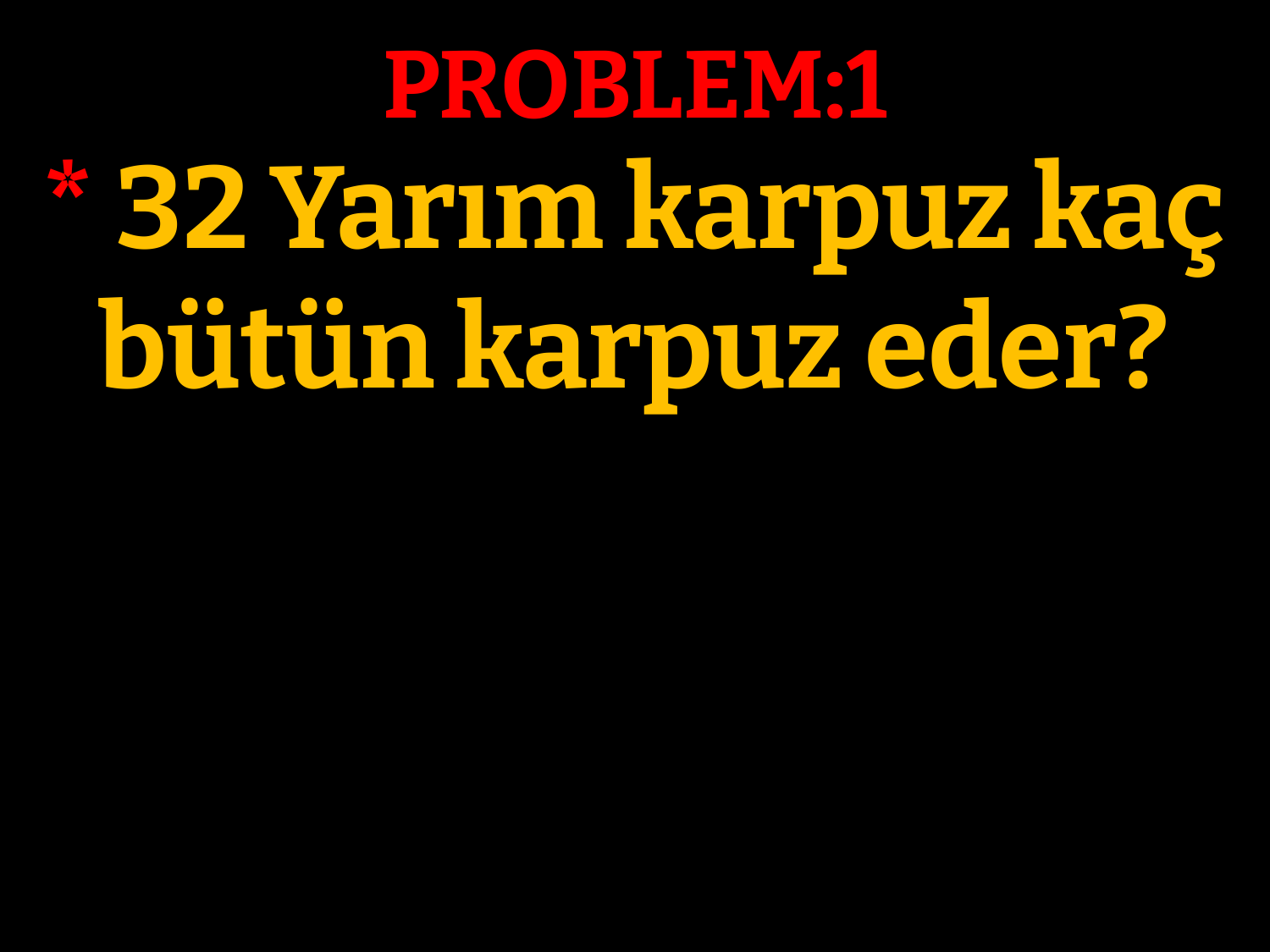

PROBLEM:1
* 32 Yarım karpuz kaç bütün karpuz eder?